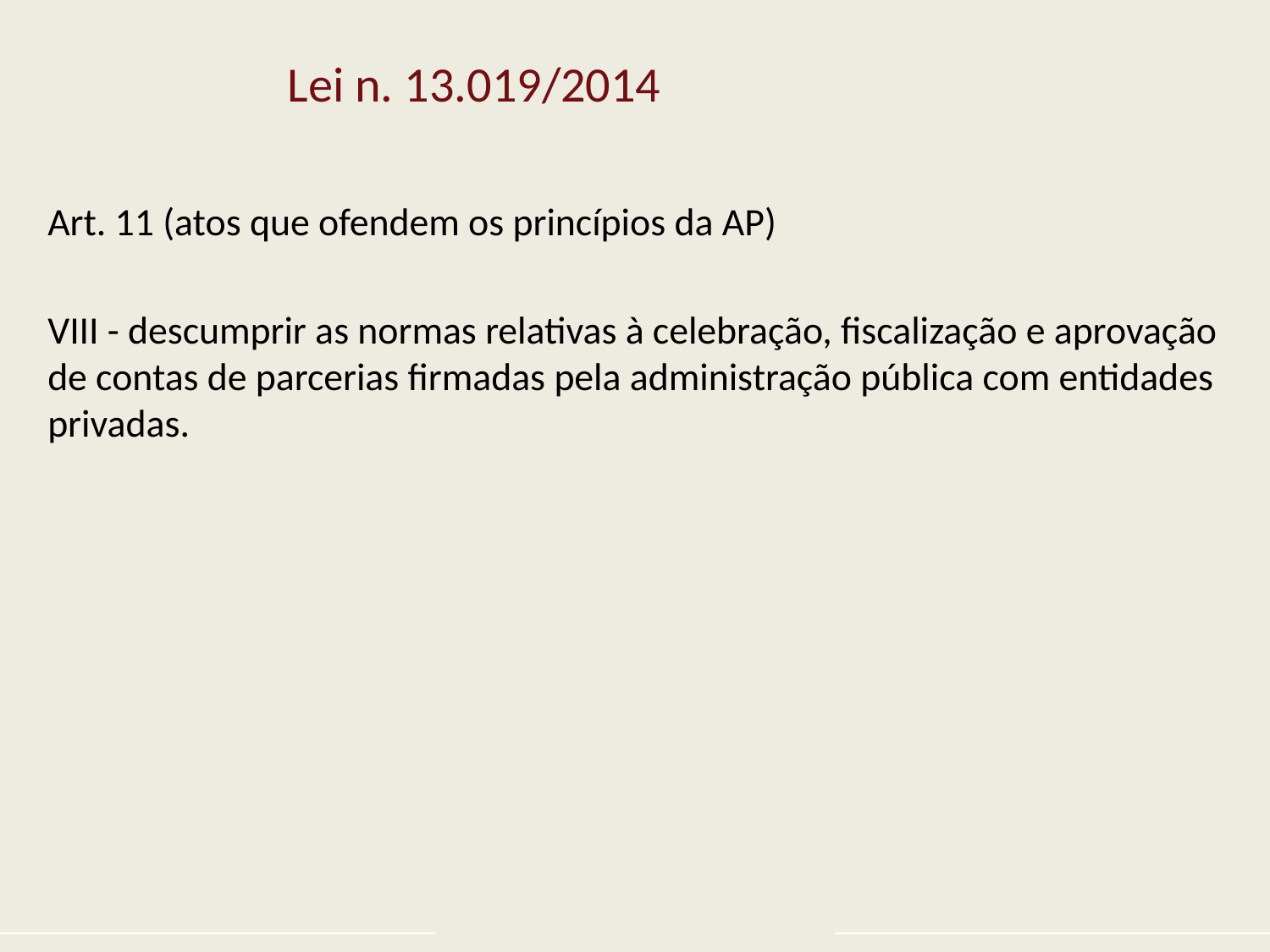

# Lei n. 13.019/2014

Art. 11 (atos que ofendem os princípios da AP)

VIII - descumprir as normas relativas à celebração, fiscalização e aprovação de contas de parcerias firmadas pela administração pública com entidades privadas.